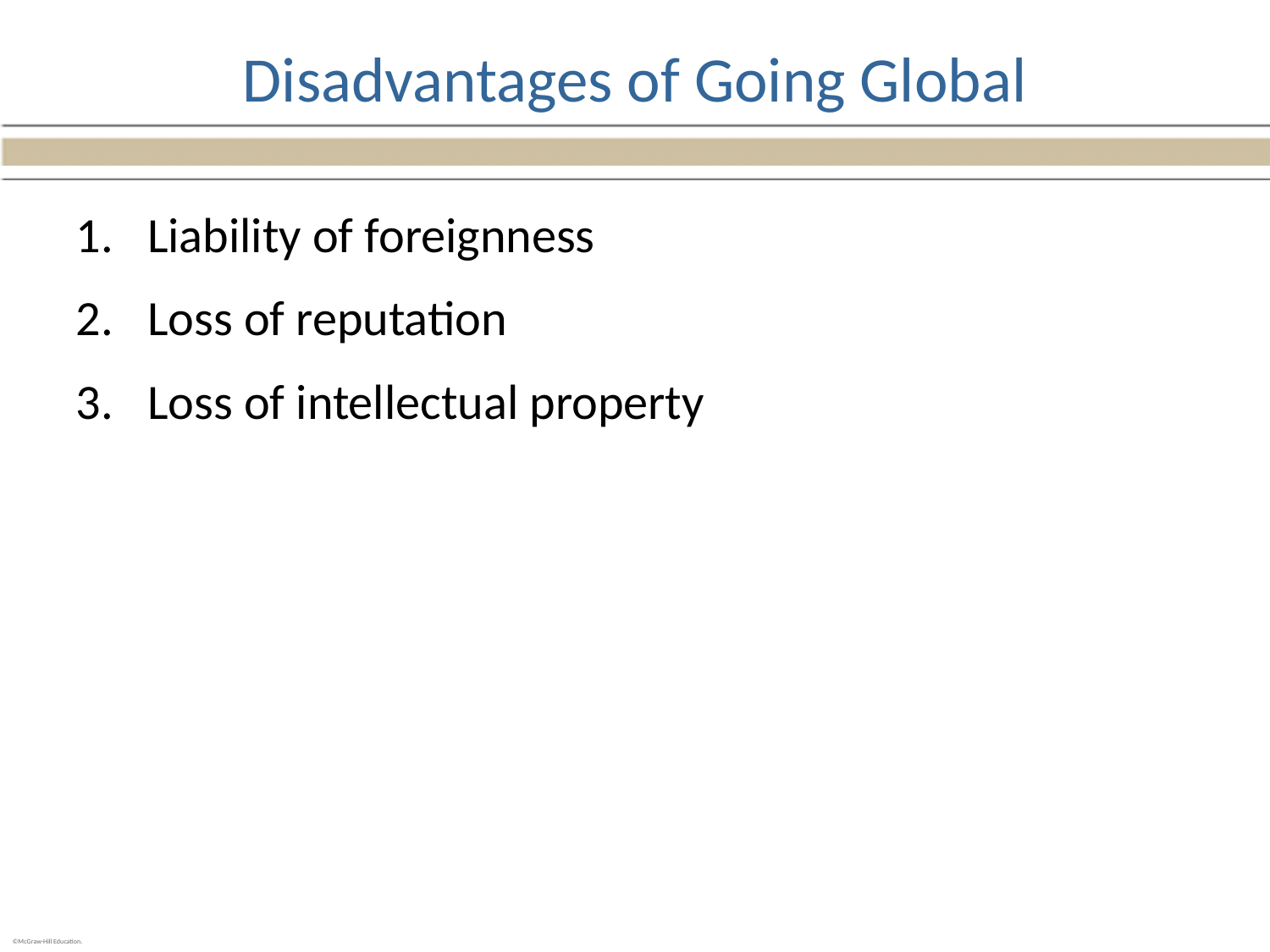

# Disadvantages of Going Global
Liability of foreignness
Loss of reputation
Loss of intellectual property